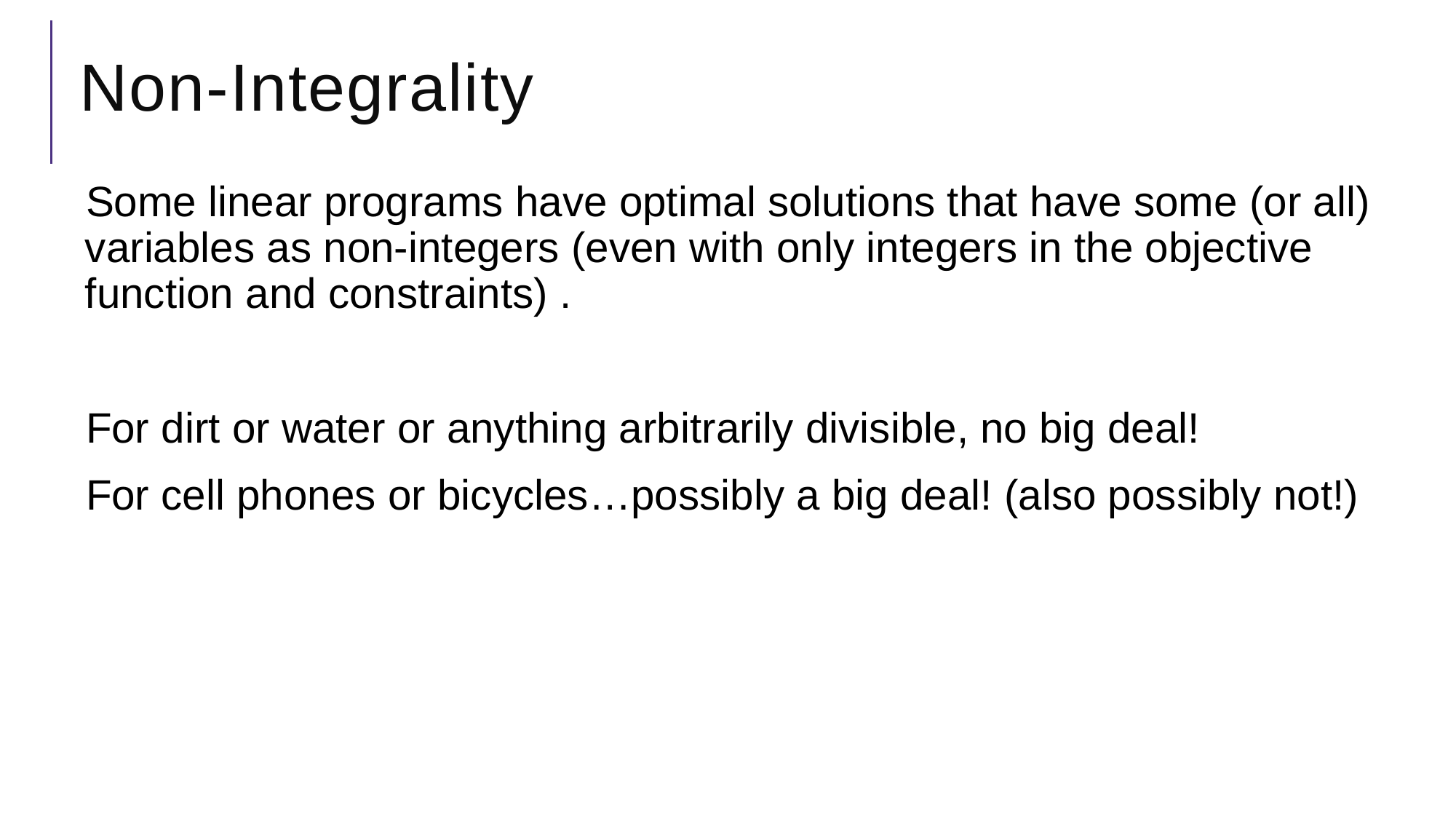

# Non-Integrality
Some linear programs have optimal solutions that have some (or all) variables as non-integers (even with only integers in the objective function and constraints) .

For dirt or water or anything arbitrarily divisible, no big deal!
For cell phones or bicycles…possibly a big deal! (also possibly not!)